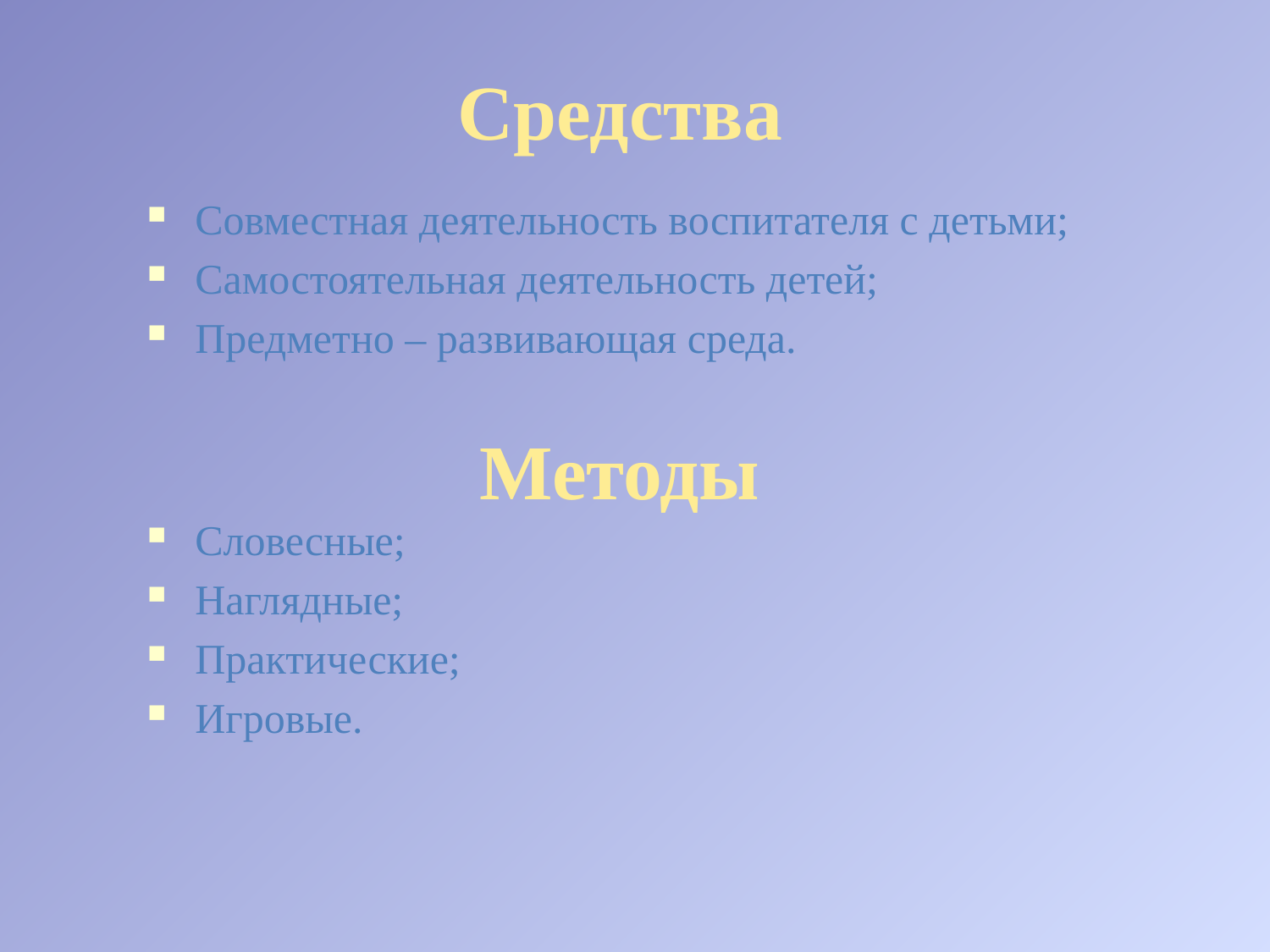

Средства
Совместная деятельность воспитателя с детьми;
Самостоятельная деятельность детей;
Предметно – развивающая среда.
Методы
Словесные;
Наглядные;
Практические;
Игровые.